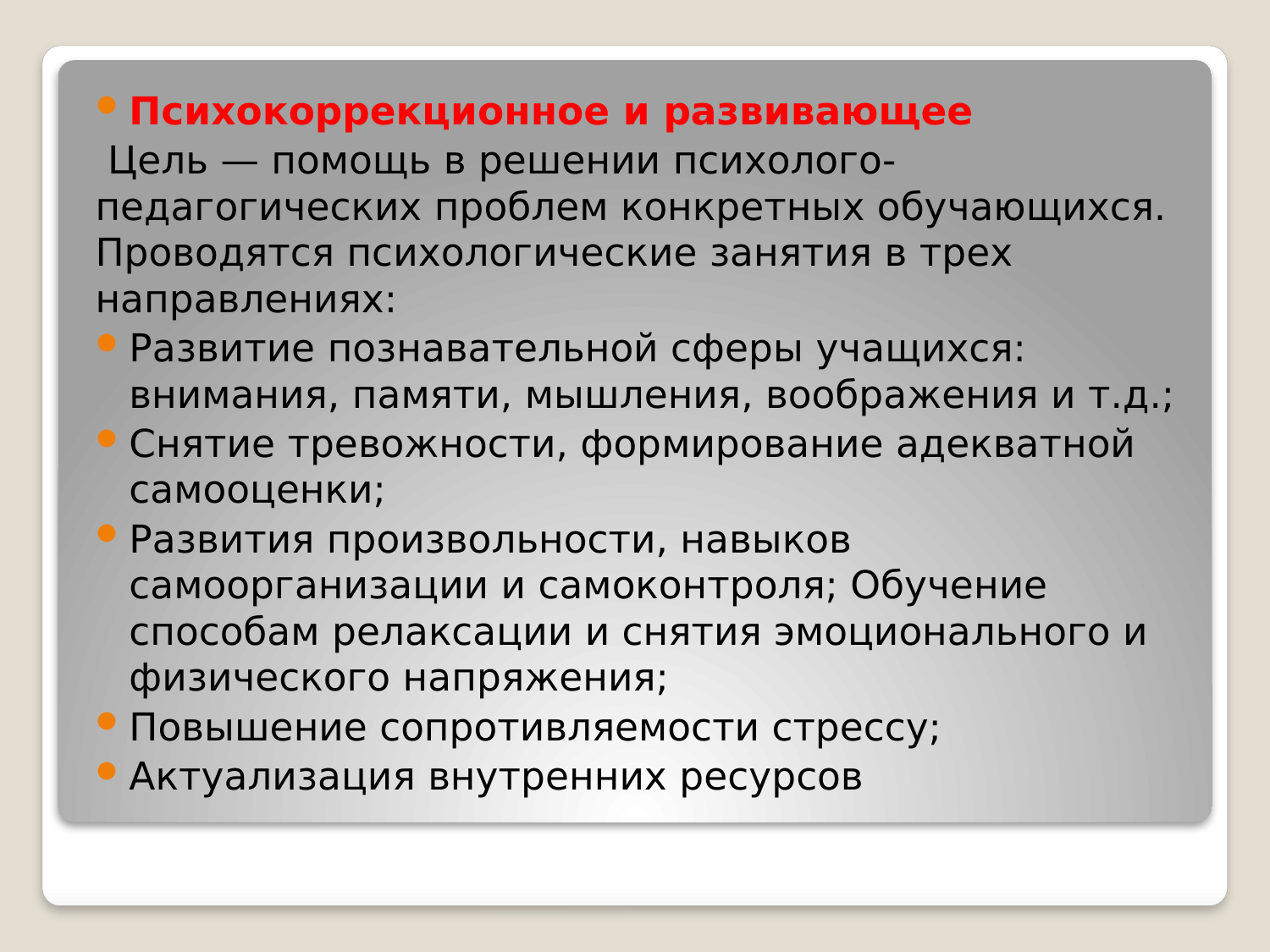

Психокоррекционное и развивающее
 Цель — помощь в решении психолого-педагогических проблем конкретных обучающихся. Проводятся психологические занятия в трех направлениях:
Развитие познавательной сферы учащихся: внимания, памяти, мышления, воображения и т.д.;
Снятие тревожности, формирование адекватной самооценки;
Развития произвольности, навыков  самоорганизации и самоконтроля; Обучение способам релаксации и снятия эмоционального и физического напряжения;
Повышение сопротивляемости стрессу;
Актуализация внутренних ресурсов

#